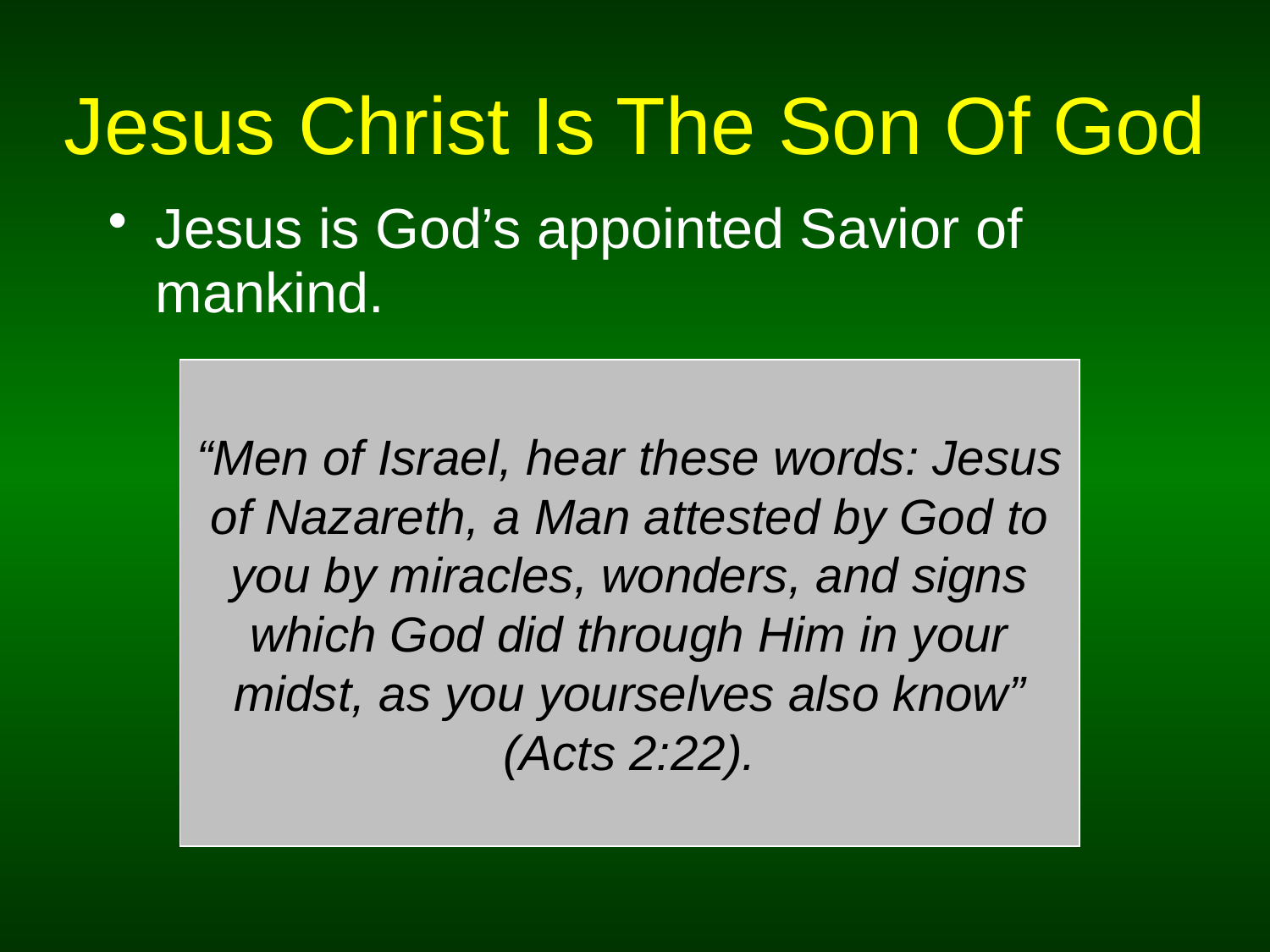

# Jesus Christ Is The Son Of God
Jesus is God’s appointed Savior of mankind.

“Men of Israel, hear these words: Jesus of Nazareth, a Man attested by God to you by miracles, wonders, and signs which God did through Him in your midst, as you yourselves also know” (Acts 2:22).